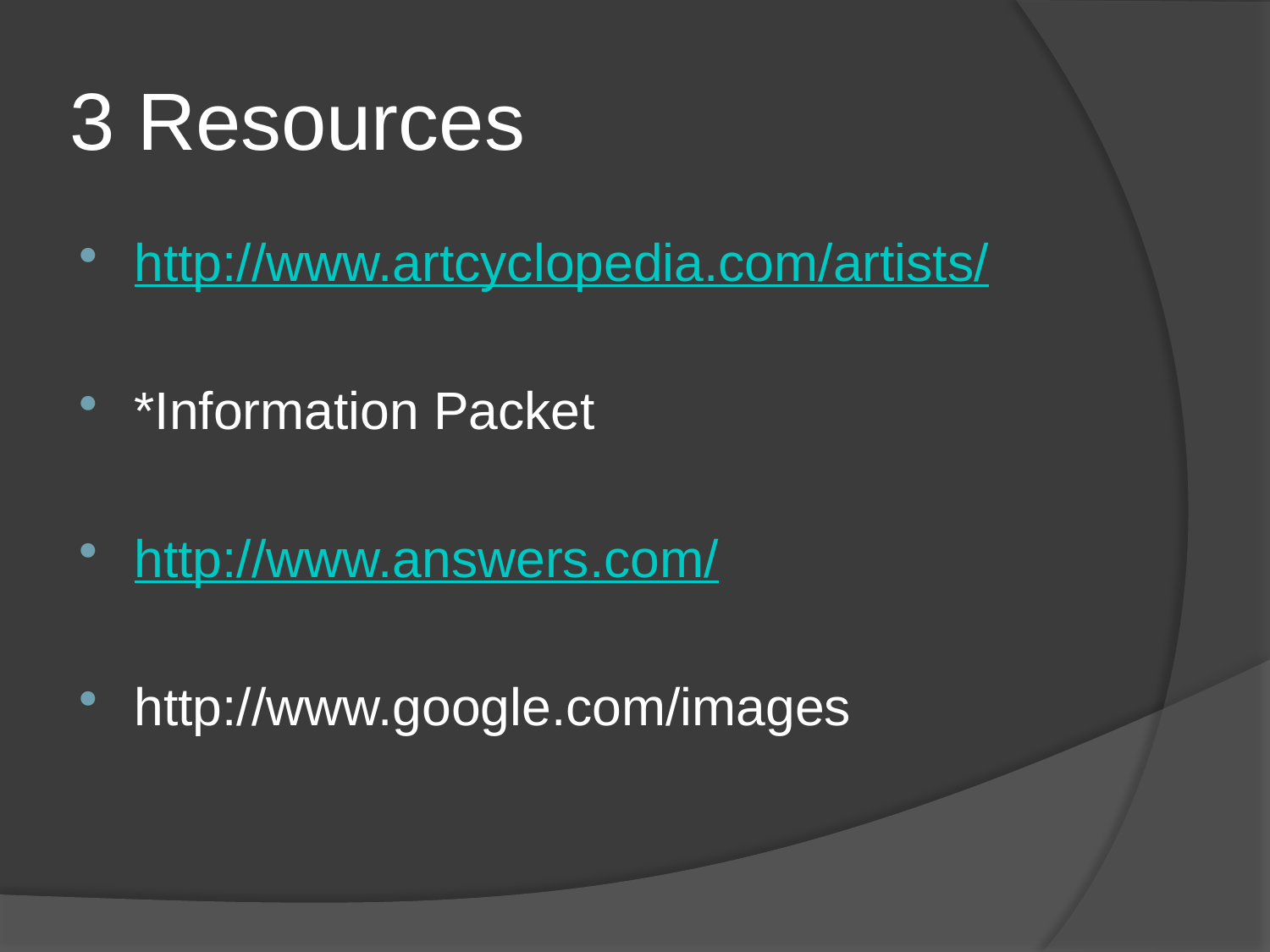

# 3 Resources
http://www.artcyclopedia.com/artists/

*Information Packet

http://www.answers.com/

http://www.google.com/images